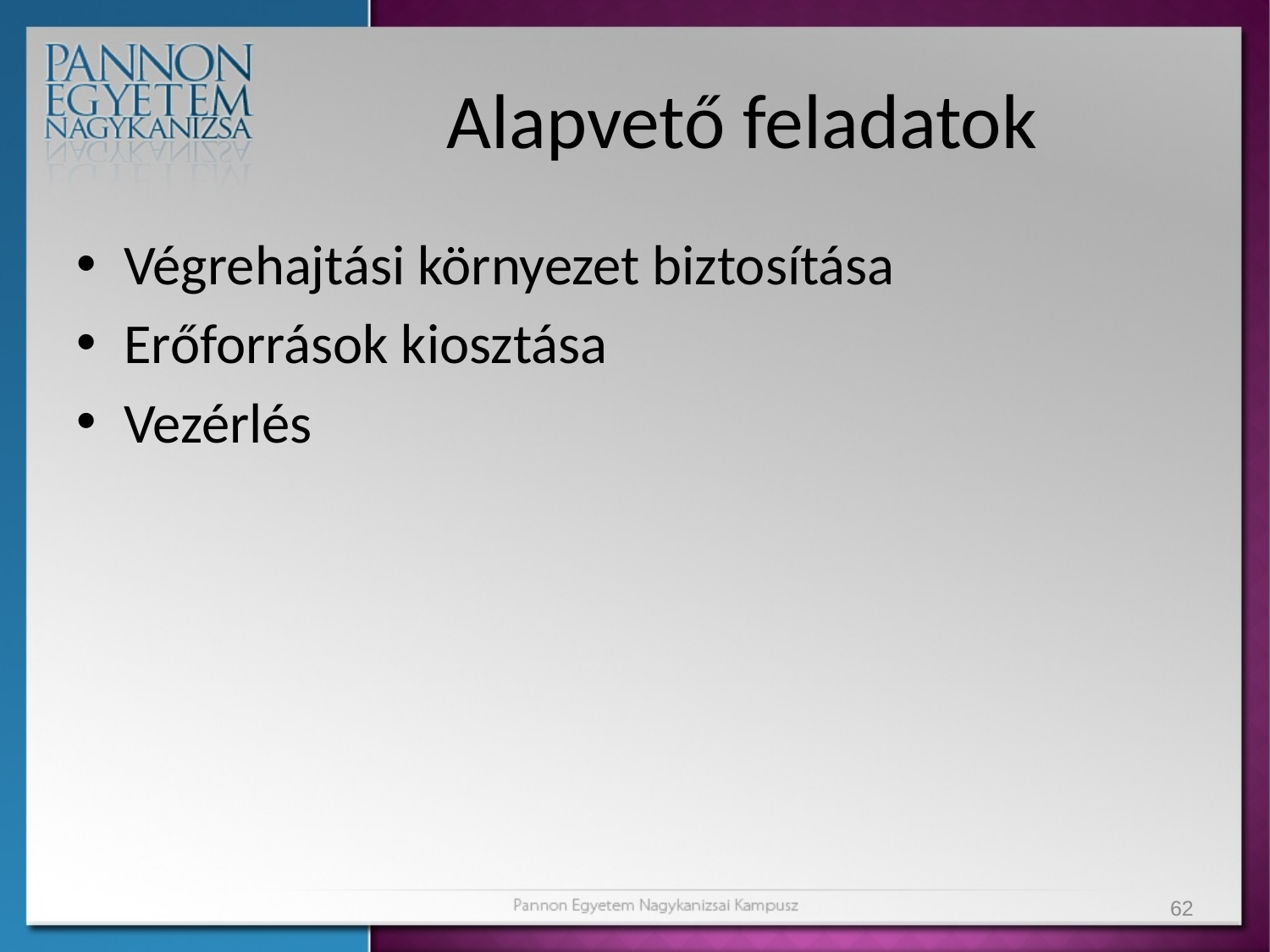

# Alapvető feladatok
Végrehajtási környezet biztosítása
Erőforrások kiosztása
Vezérlés
62